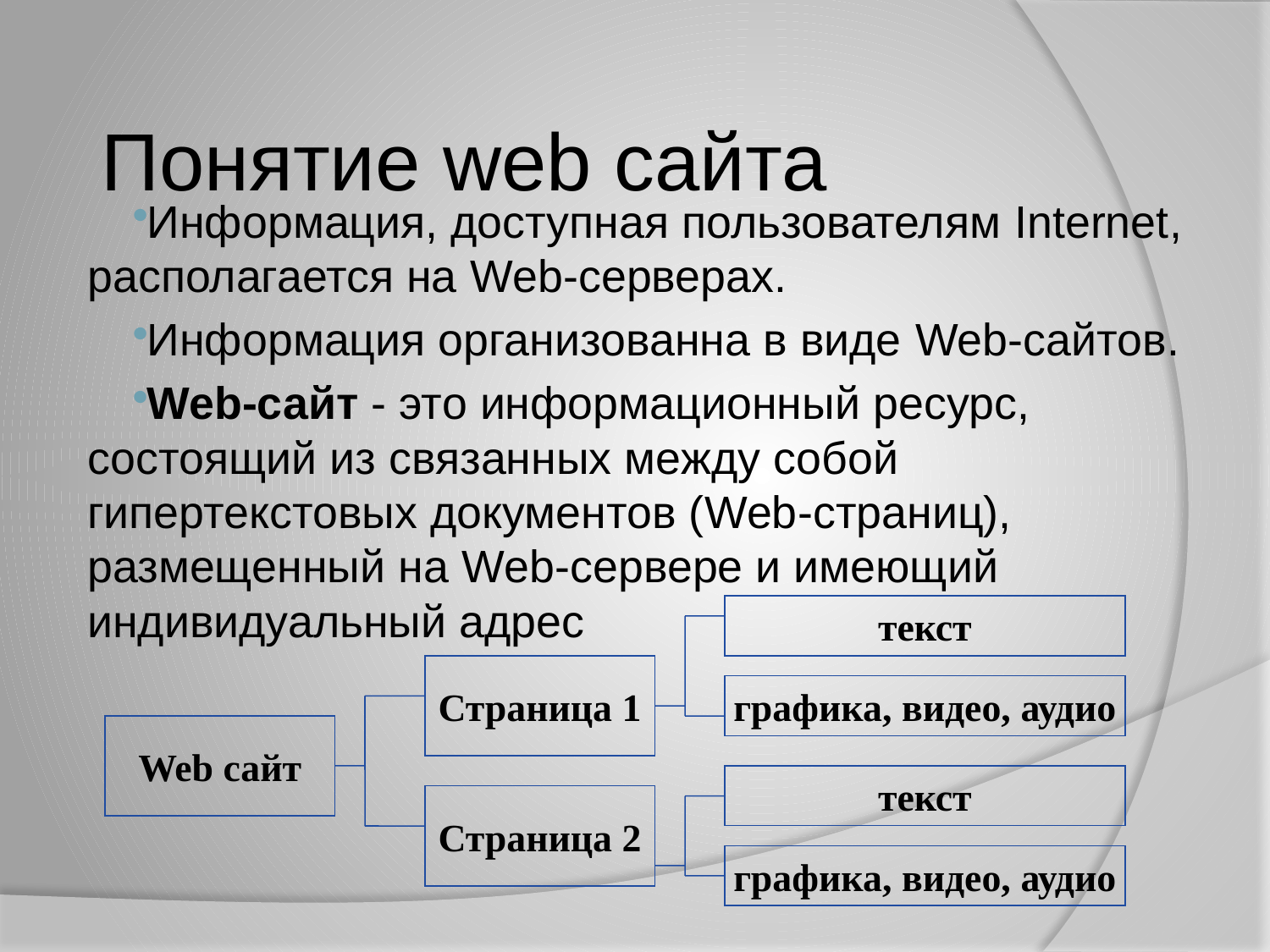

# Понятие web сайта
Информация, доступная пользователям Internet, располагается на Web-серверах.
Информация организованна в виде Web-сайтов.
Web-сайт - это информационный ресурс, состоящий из связанных между собой гипертекстовых документов (Web-страниц), размещенный на Web-сервере и имеющий индивидуальный адрес
текст

Страница 1
графика, видео, аудио

Web сайт

текст
Страница 2

графика, видео, аудио